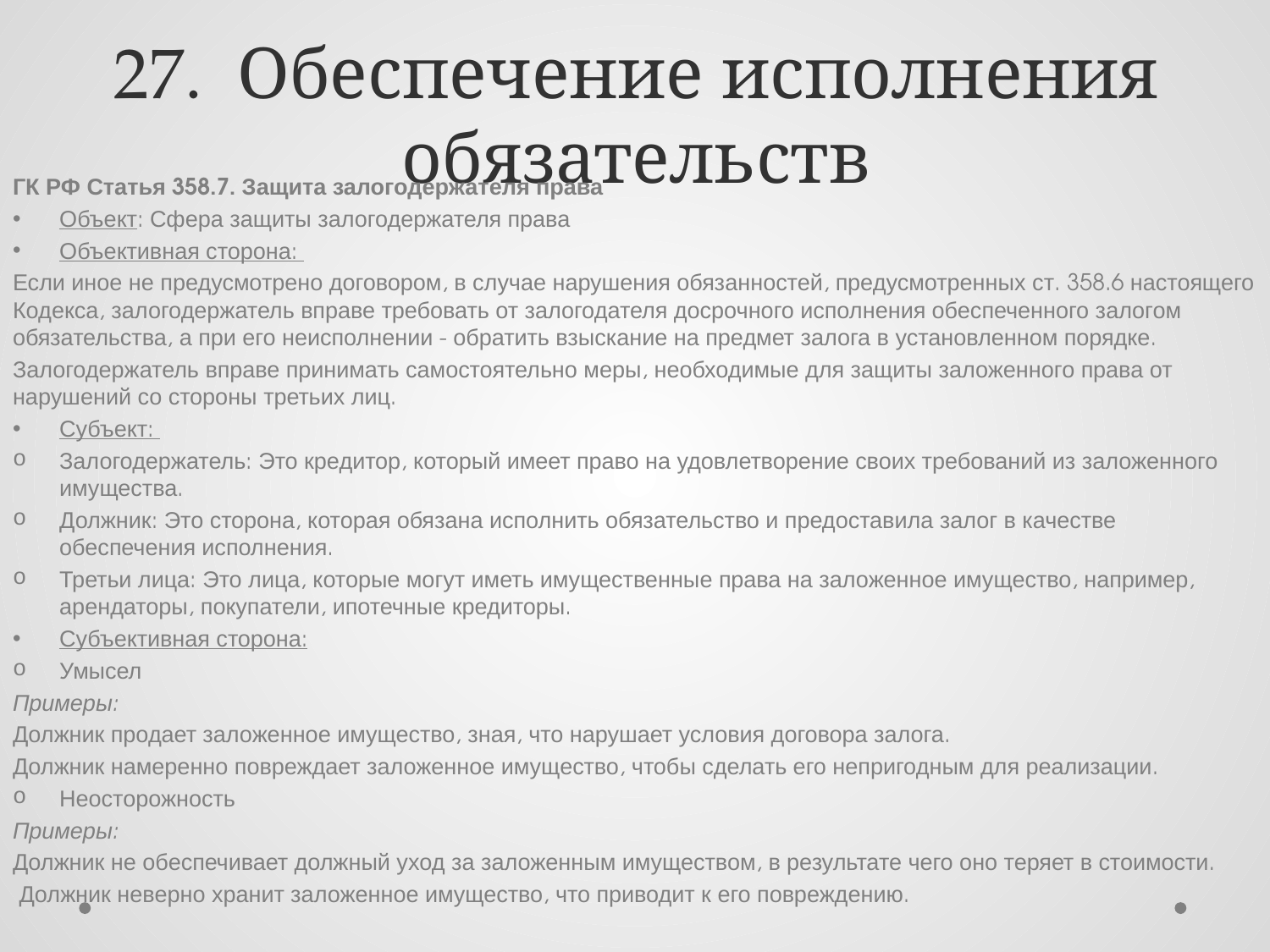

# 27.  Обеспечение исполнения обязательств
ГК РФ Статья 358.7. Защита залогодержателя права
Объект: Сфера защиты залогодержателя права
Объективная сторона:
Если иное не предусмотрено договором, в случае нарушения обязанностей, предусмотренных ст. 358.6 настоящего Кодекса, залогодержатель вправе требовать от залогодателя досрочного исполнения обеспеченного залогом обязательства, а при его неисполнении - обратить взыскание на предмет залога в установленном порядке.
Залогодержатель вправе принимать самостоятельно меры, необходимые для защиты заложенного права от нарушений со стороны третьих лиц.
Субъект:
Залогодержатель: Это кредитор, который имеет право на удовлетворение своих требований из заложенного имущества.
Должник: Это сторона, которая обязана исполнить обязательство и предоставила залог в качестве обеспечения исполнения.
Третьи лица: Это лица, которые могут иметь имущественные права на заложенное имущество, например, арендаторы, покупатели, ипотечные кредиторы.
Субъективная сторона:
Умысел
Примеры:
Должник продает заложенное имущество, зная, что нарушает условия договора залога.
Должник намеренно повреждает заложенное имущество, чтобы сделать его непригодным для реализации.
Неосторожность
Примеры:
Должник не обеспечивает должный уход за заложенным имуществом, в результате чего оно теряет в стоимости.
 Должник неверно хранит заложенное имущество, что приводит к его повреждению.